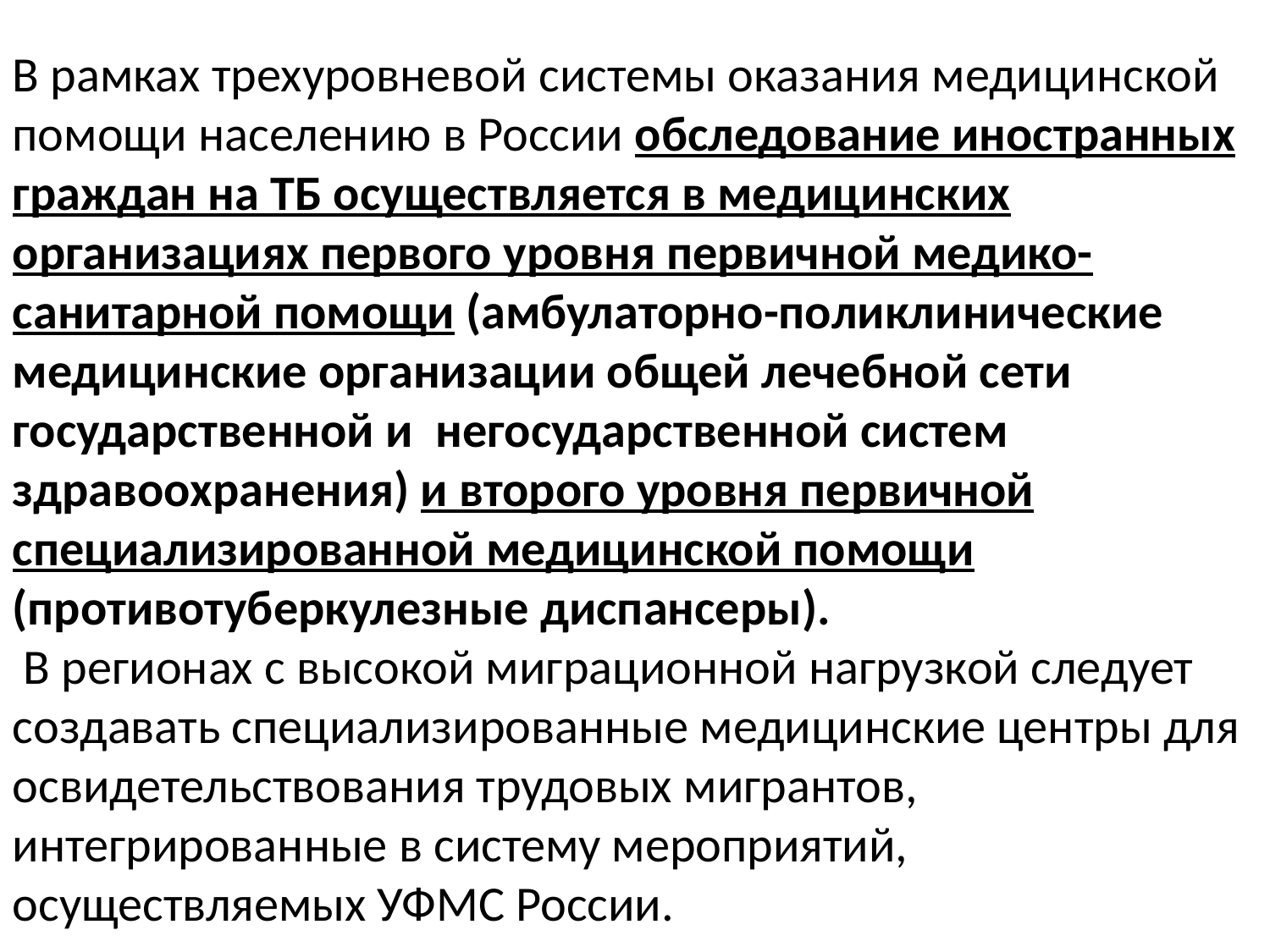

В рамках трехуровневой системы оказания медицинской помощи населению в России обследование иностранных граждан на ТБ осуществляется в медицинских организациях первого уровня первичной медико-санитарной помощи (амбулаторно-поликлинические медицинские организации общей лечебной сети государственной и  негосударственной систем здравоохранения) и второго уровня первичной специализированной медицинской помощи (противотуберкулезные диспансеры).
 В регионах с высокой миграционной нагрузкой следует создавать специализированные медицинские центры для освидетельствования трудовых мигрантов, интегрированные в систему мероприятий, осуществляемых УФМС России.